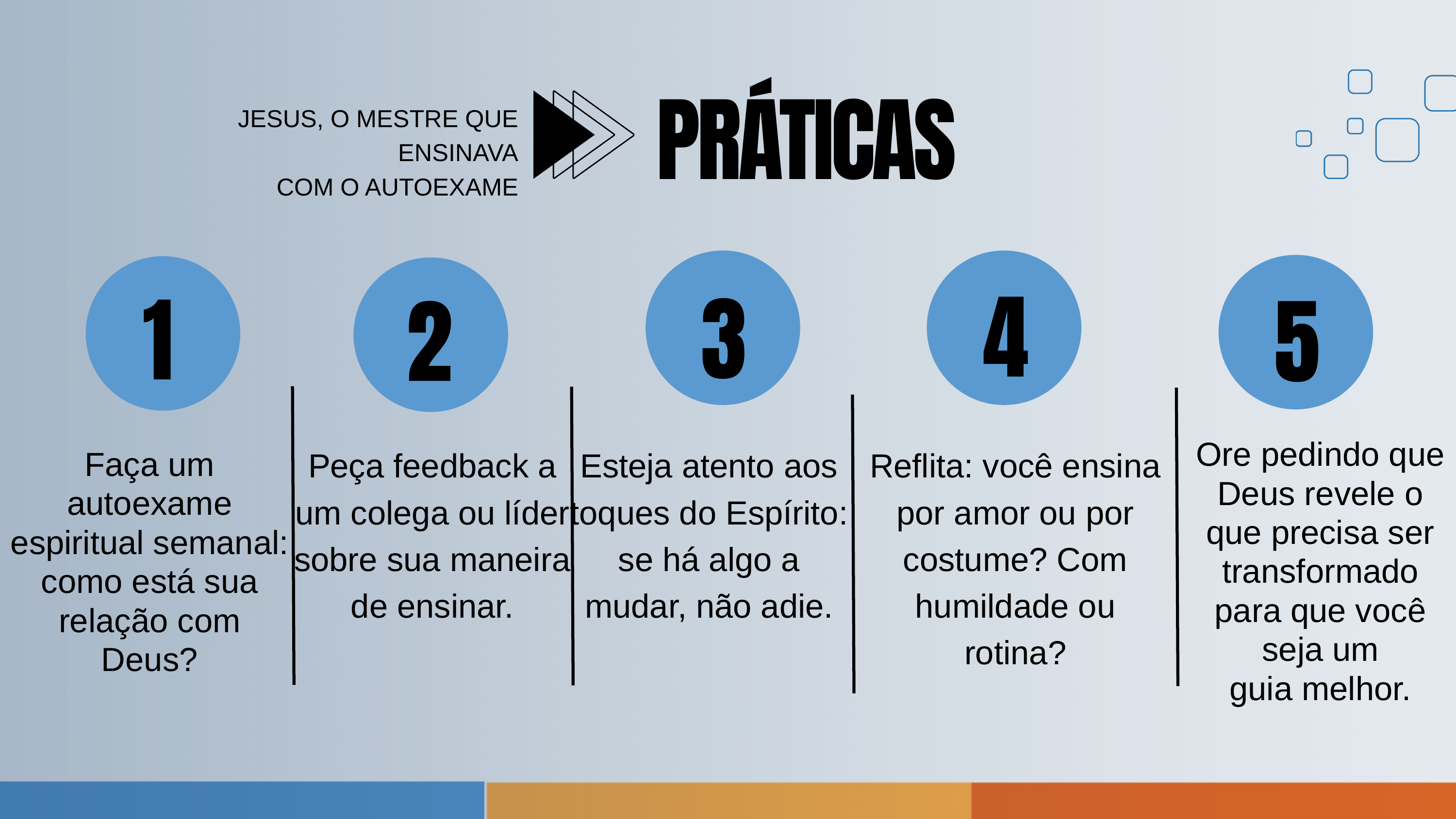

PRÁTICAS

JESUS, O MESTRE QUE ENSINAVA
COM O AUTOEXAME

4
3
1
2
5

Ore pedindo que Deus revele o que precisa ser transformado para que você seja um
guia melhor.

Peça feedback a um colega ou líder sobre sua maneira de ensinar.
Esteja atento aos toques do Espírito: se há algo a mudar, não adie.
Reflita: você ensina por amor ou por costume? Com humildade ou rotina?
Faça um autoexame espiritual semanal: como está sua relação com Deus?